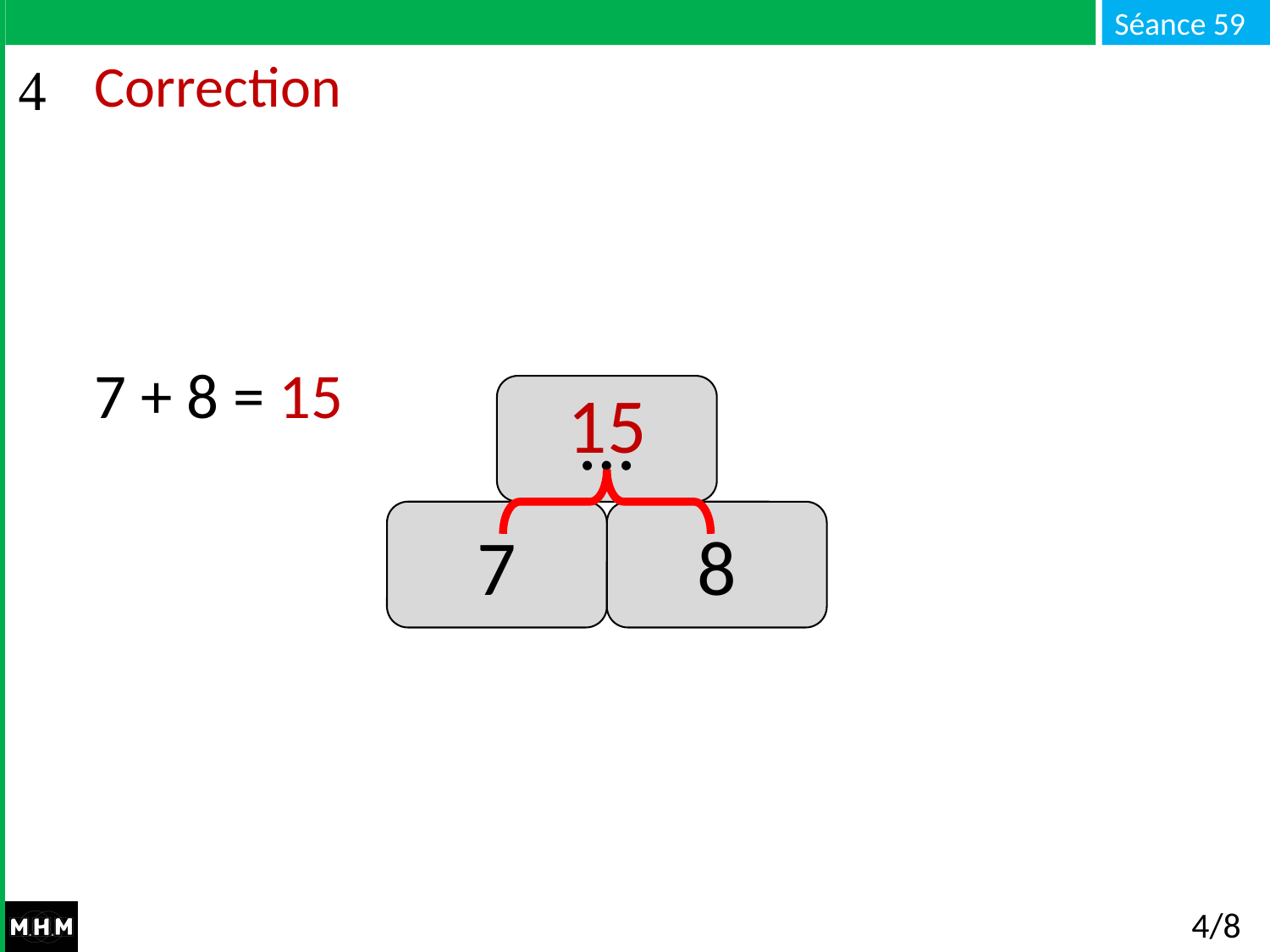

# Correction
7 + 8 = 15
15
…

8
7
4/8